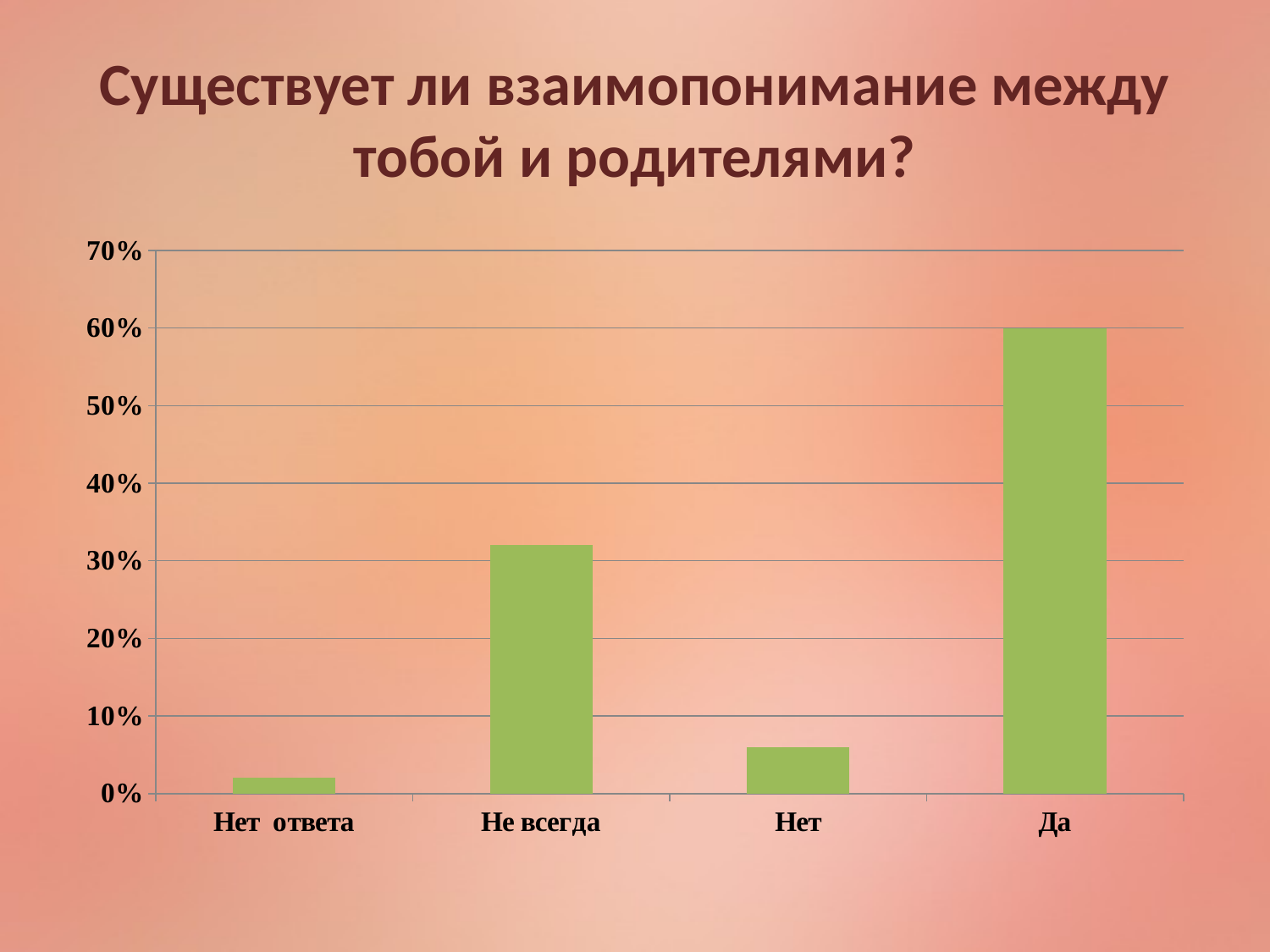

# Существует ли взаимопонимание между тобой и родителями?

### Chart

| Category | Ряд 3 |
|---|---|
| Нет  ответа | 0.020000000000000014 |
| Не всегда | 0.32000000000000056 |
| Нет | 0.06000000000000003 |
| Да | 0.6000000000000006 |